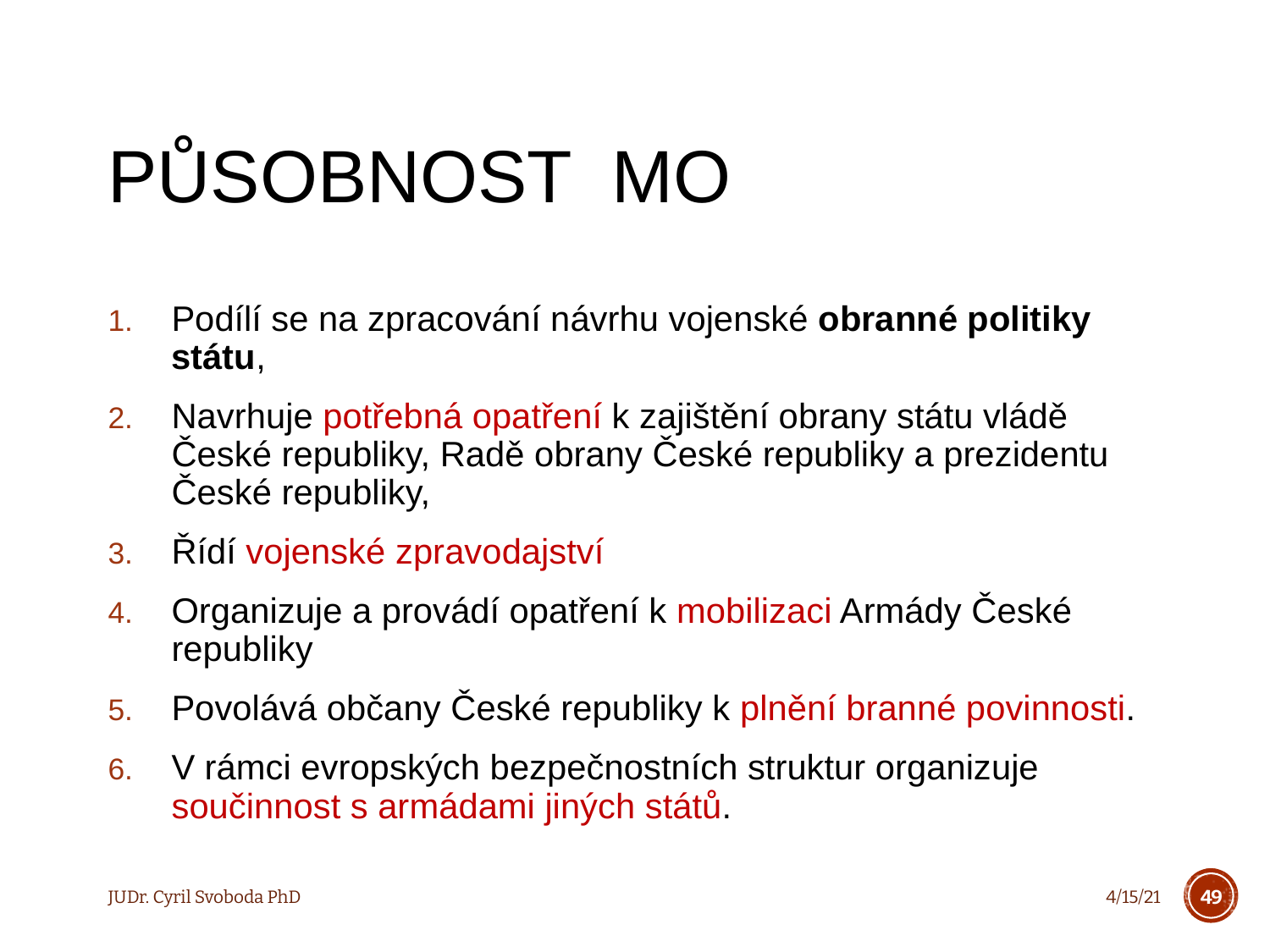

# Působnost  MO
Podílí se na zpracování návrhu vojenské obranné politiky státu,
Navrhuje potřebná opatření k zajištění obrany státu vládě České republiky, Radě obrany České republiky a prezidentu České republiky,
Řídí vojenské zpravodajství
Organizuje a provádí opatření k mobilizaci Armády České republiky
Povolává občany České republiky k plnění branné povinnosti.
V rámci evropských bezpečnostních struktur organizuje součinnost s armádami jiných států.

JUDr. Cyril Svoboda PhD
4/15/21
49